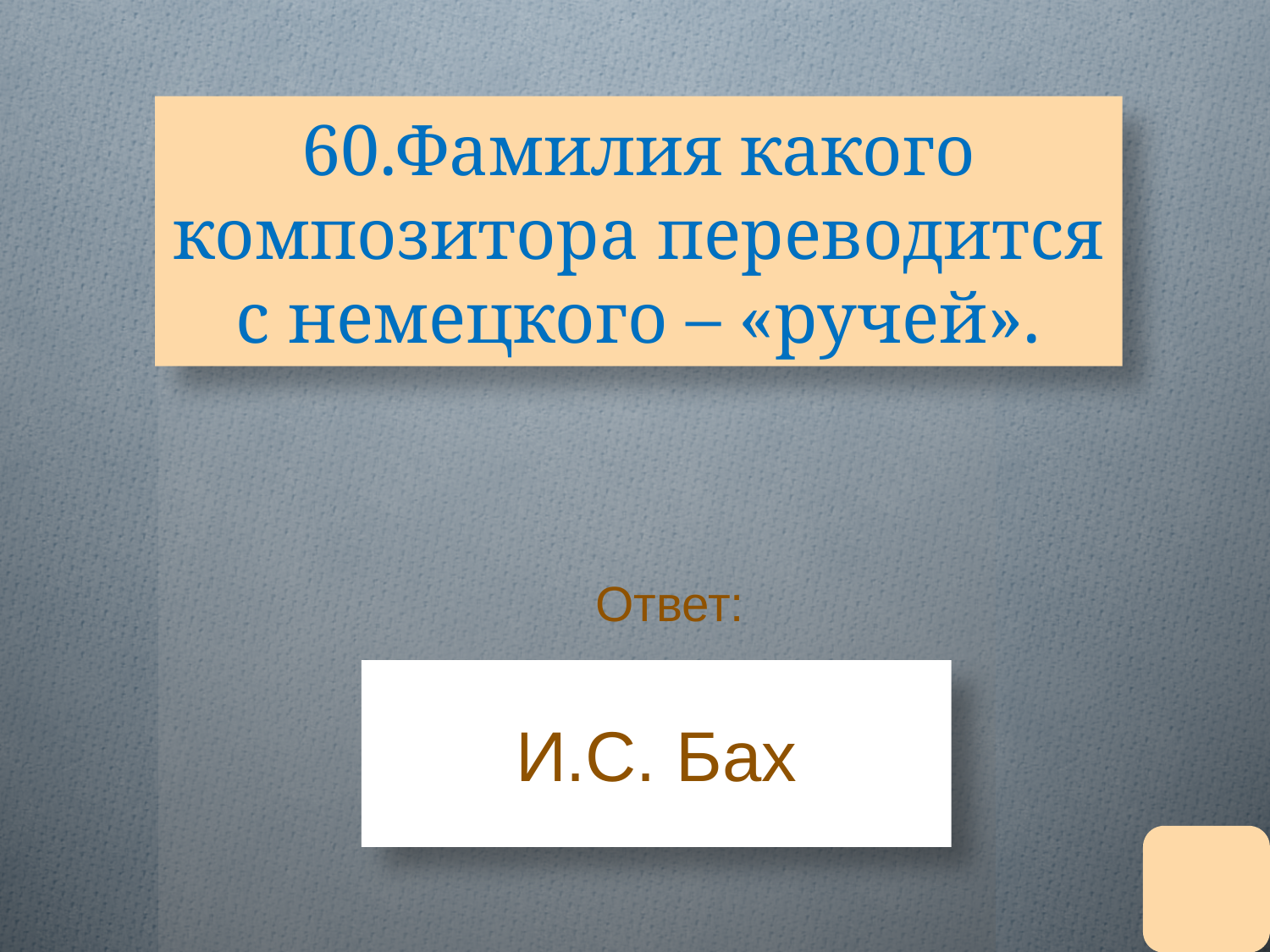

# 60.Фамилия какого композитора переводится с немецкого – «ручей».
Ответ:
И.С. Бах